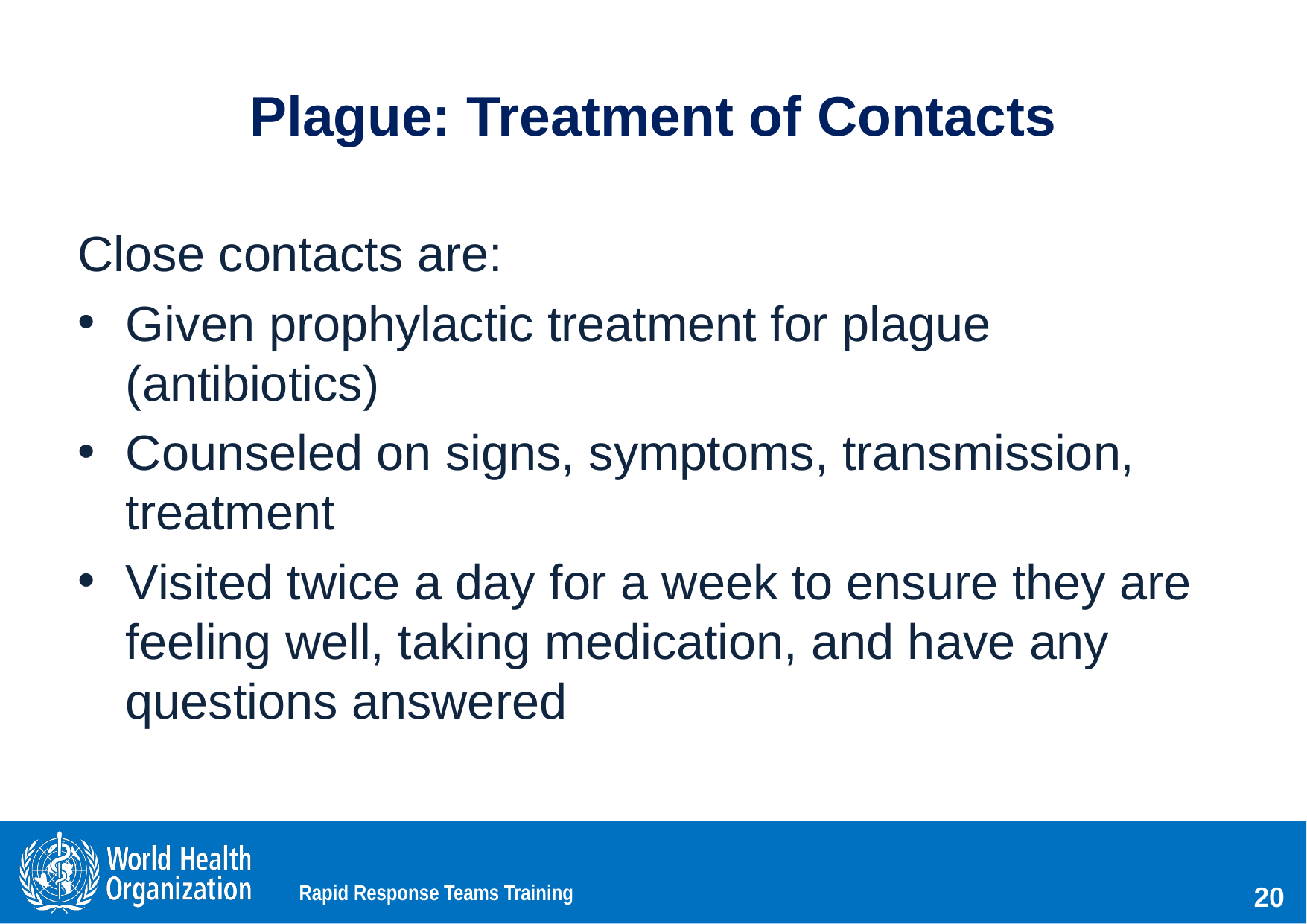

# Plague: Treatment of Contacts
Close contacts are:
Given prophylactic treatment for plague (antibiotics)
Counseled on signs, symptoms, transmission, treatment
Visited twice a day for a week to ensure they are feeling well, taking medication, and have any questions answered